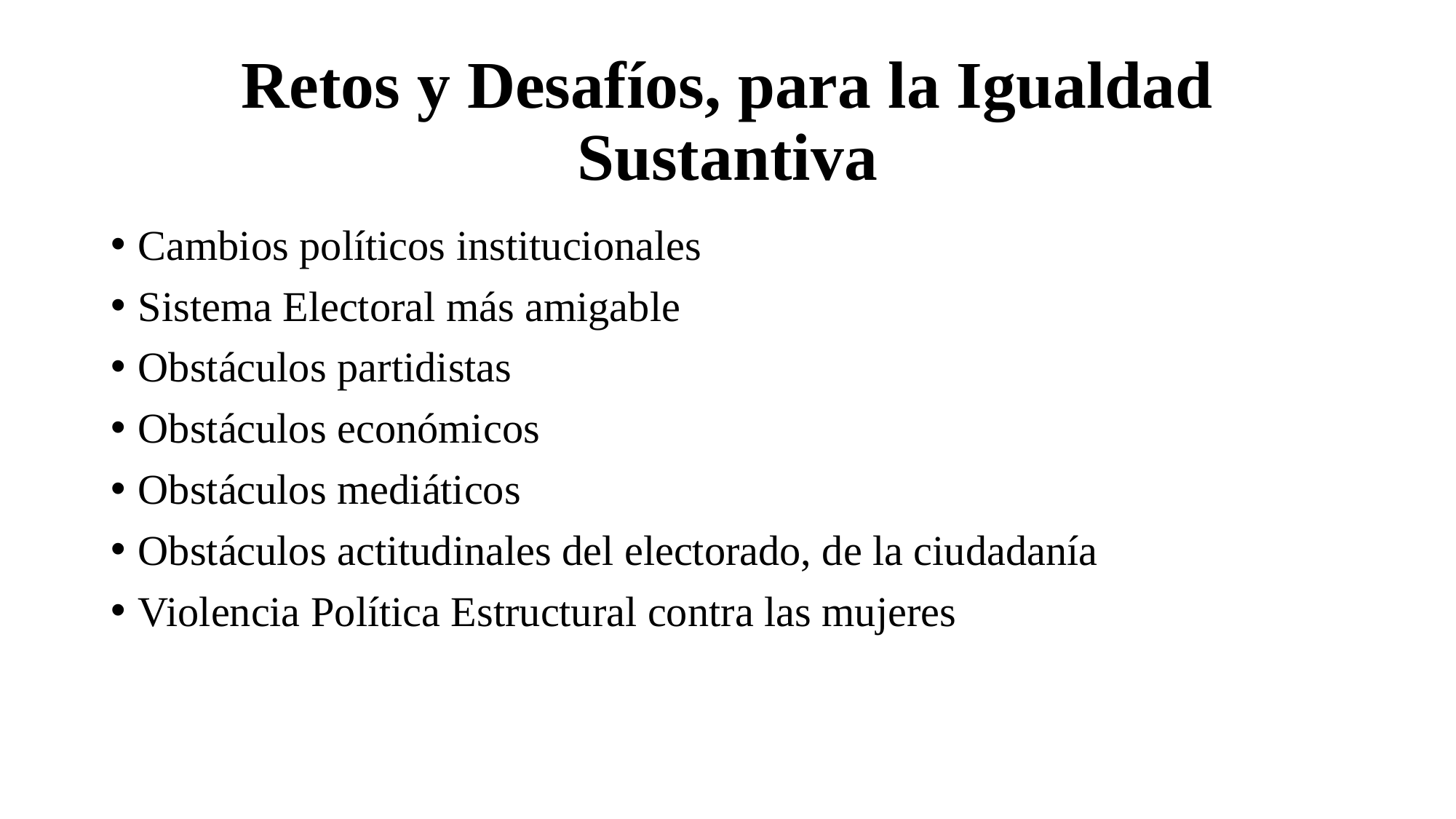

# Retos y Desafíos, para la Igualdad Sustantiva
Cambios políticos institucionales
Sistema Electoral más amigable
Obstáculos partidistas
Obstáculos económicos
Obstáculos mediáticos
Obstáculos actitudinales del electorado, de la ciudadanía
Violencia Política Estructural contra las mujeres